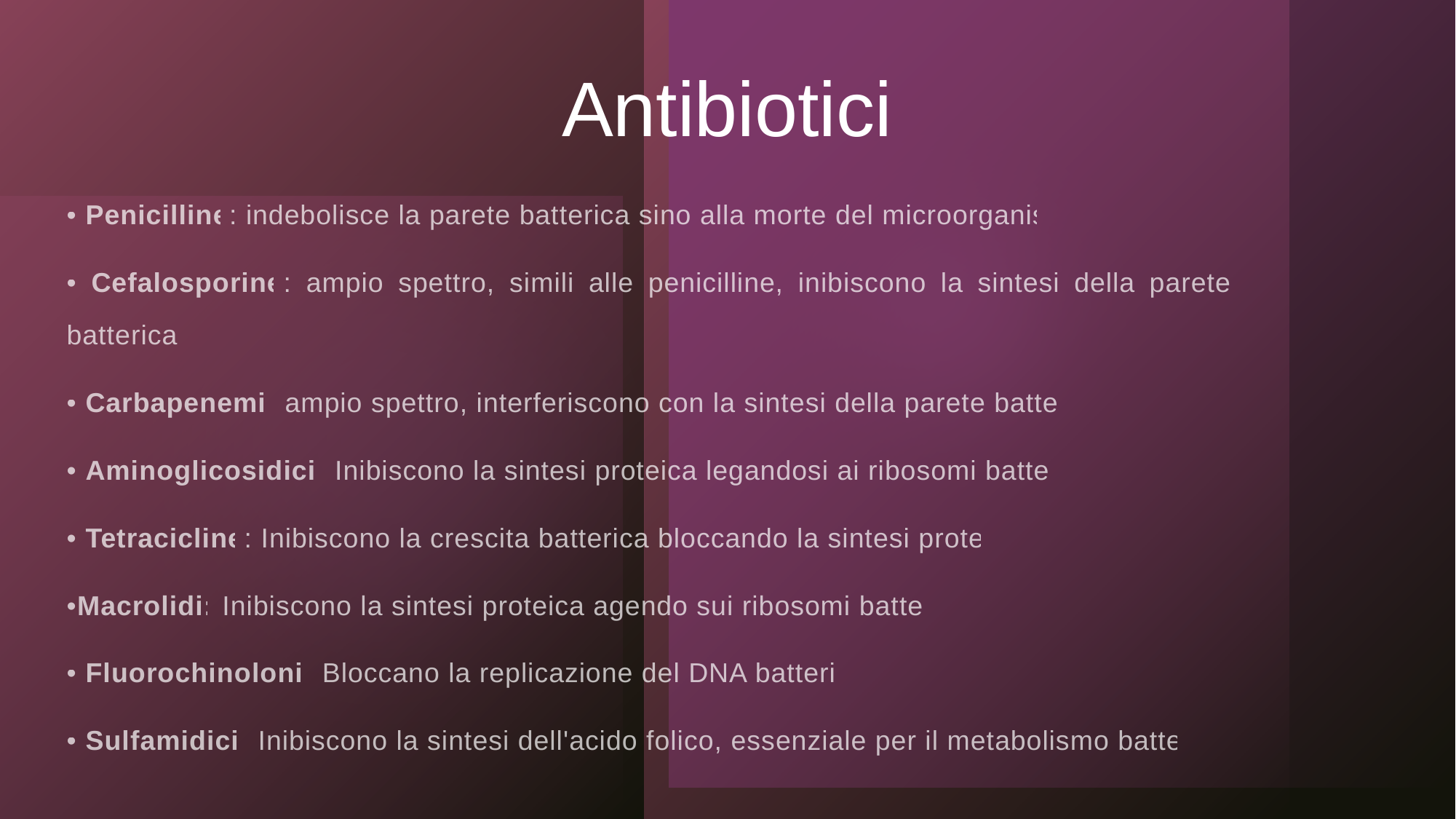

# Antibiotici
• Penicilline: indebolisce la parete batterica sino alla morte del microorganismo
• Cefalosporine: ampio spettro, simili alle penicilline, inibiscono la sintesi della parete cellulare  batterica.
• Carbapenemi: ampio spettro, interferiscono con la sintesi della parete batterica
• Aminoglicosidici: Inibiscono la sintesi proteica legandosi ai ribosomi batterici.
• Tetracicline: Inibiscono la crescita batterica bloccando la sintesi proteica.
•Macrolidi: Inibiscono la sintesi proteica agendo sui ribosomi batterici.
• Fluorochinoloni: Bloccano la replicazione del DNA batterico
• Sulfamidici: Inibiscono la sintesi dell'acido folico, essenziale per il metabolismo batterico.